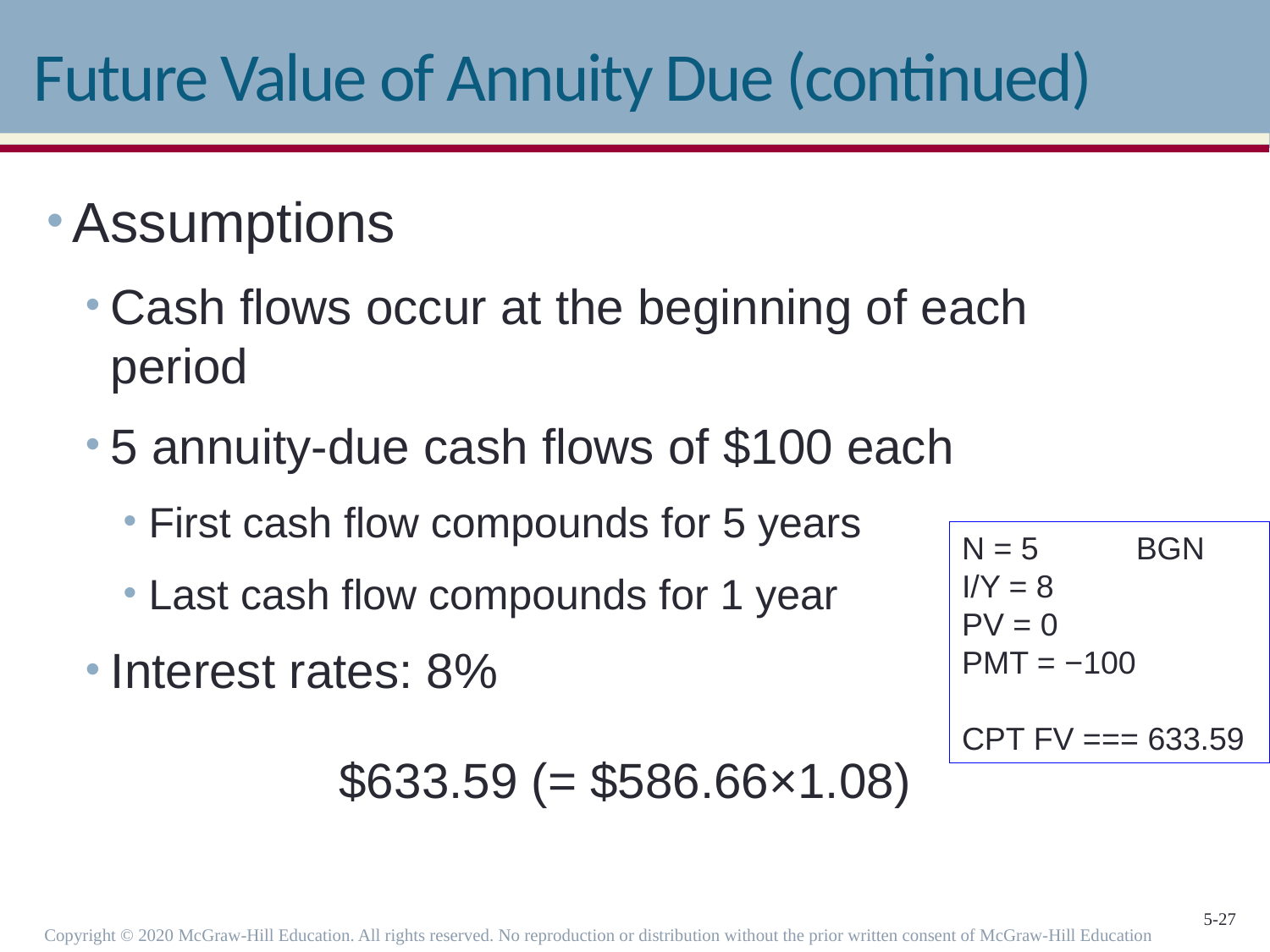

# Future Value of Annuity Due (continued)
Assumptions
Cash flows occur at the beginning of each period
5 annuity-due cash flows of $100 each
First cash flow compounds for 5 years
Last cash flow compounds for 1 year
Interest rates: 8%
$633.59 (= $586.66×1.08)
N = 5           BGN
I/Y = 8
PV = 0
PMT = −100

CPT FV === 633.59
Copyright © 2020 McGraw-Hill Education. All rights reserved. No reproduction or distribution without the prior written consent of McGraw-Hill Education